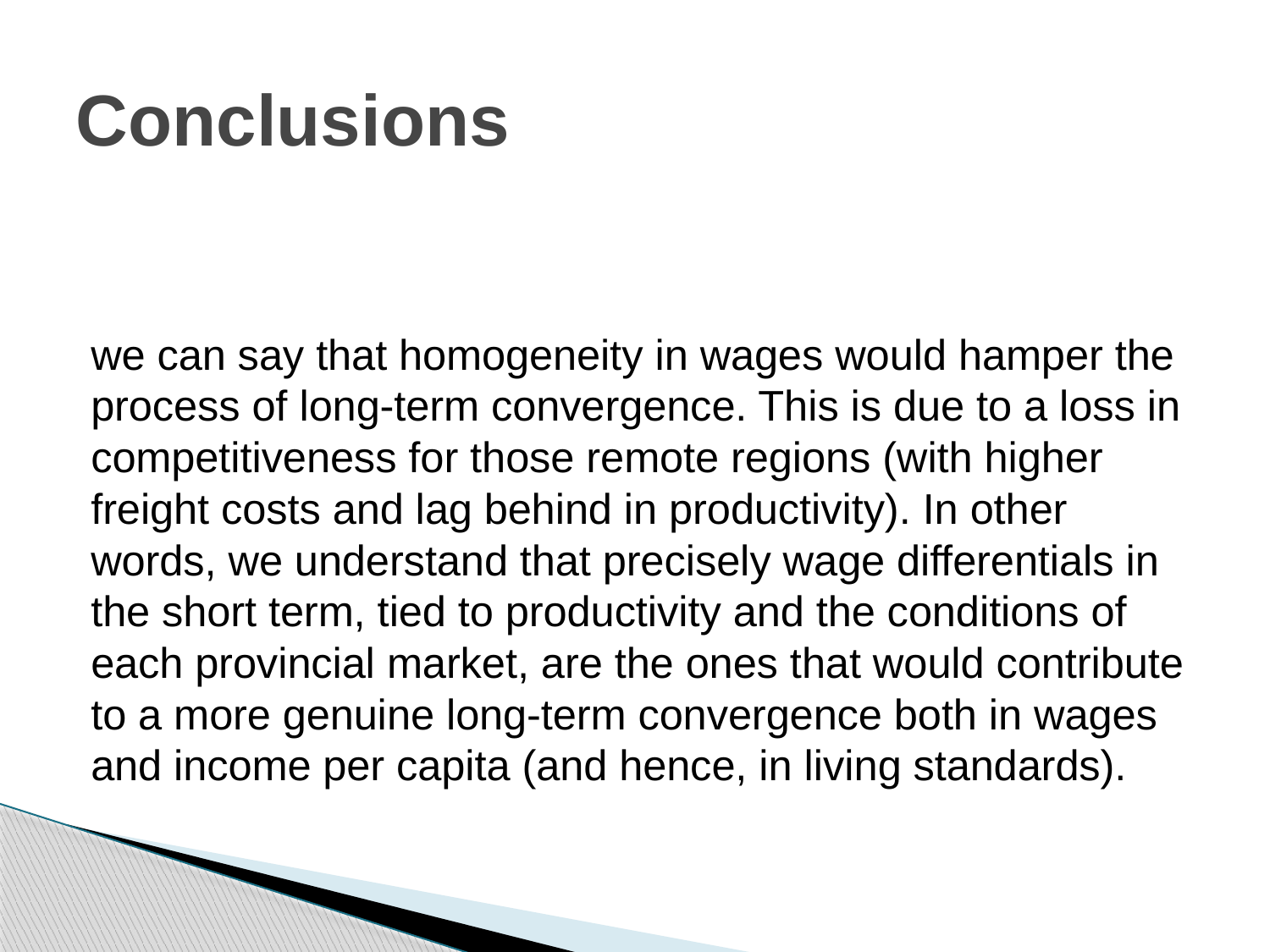

# Conclusions

we can say that homogeneity in wages would hamper the process of long-term convergence. This is due to a loss in competitiveness for those remote regions (with higher freight costs and lag behind in productivity). In other words, we understand that precisely wage differentials in the short term, tied to productivity and the conditions of each provincial market, are the ones that would contribute to a more genuine long-term convergence both in wages and income per capita (and hence, in living standards).